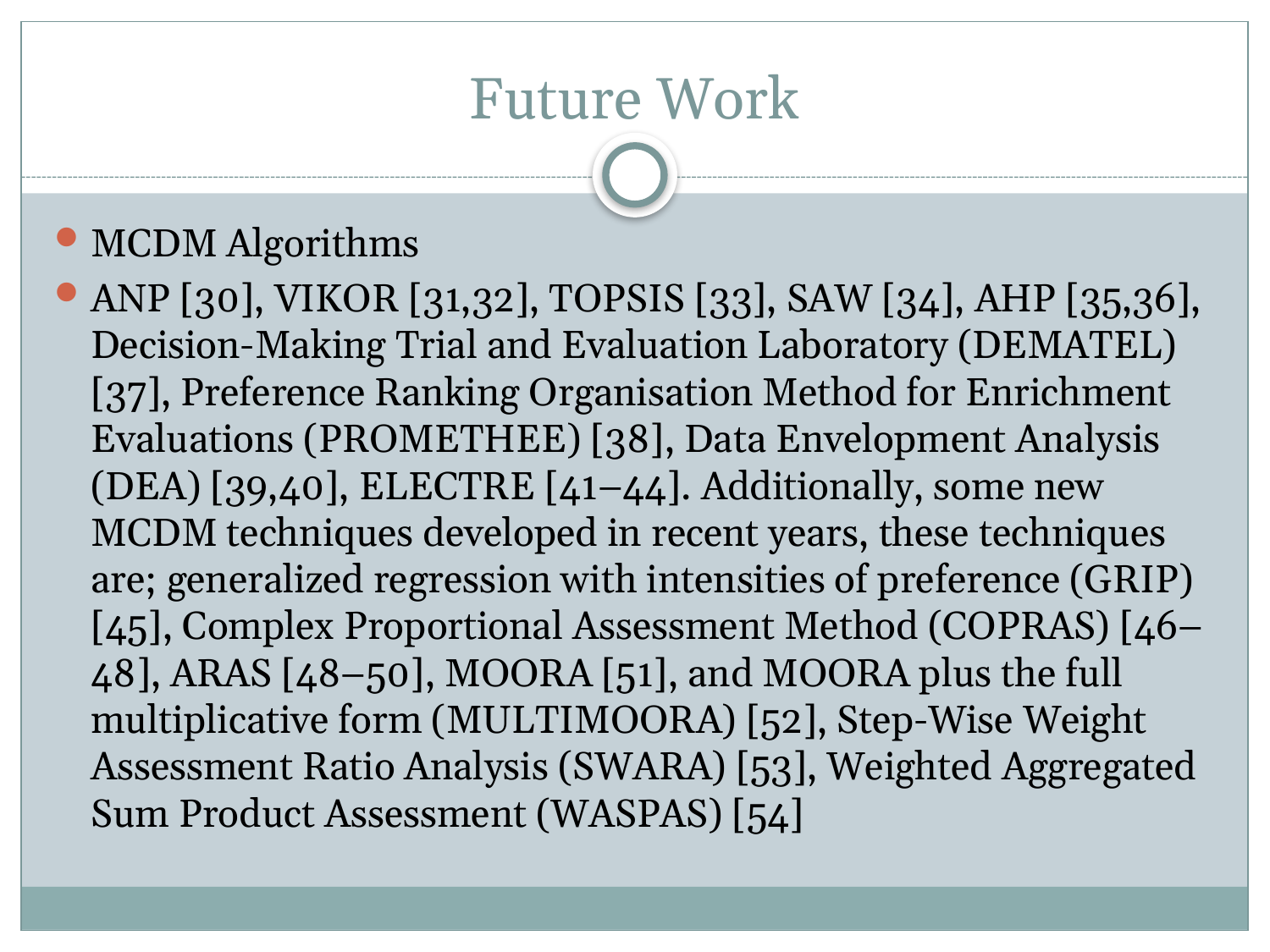

# Future Work
MCDM Algorithms
ANP [30], VIKOR [31,32], TOPSIS [33], SAW [34], AHP [35,36], Decision-Making Trial and Evaluation Laboratory (DEMATEL) [37], Preference Ranking Organisation Method for Enrichment Evaluations (PROMETHEE) [38], Data Envelopment Analysis (DEA) [39,40], ELECTRE [41–44]. Additionally, some new MCDM techniques developed in recent years, these techniques are; generalized regression with intensities of preference (GRIP) [45], Complex Proportional Assessment Method (COPRAS) [46–48], ARAS [48–50], MOORA [51], and MOORA plus the full multiplicative form (MULTIMOORA) [52], Step-Wise Weight Assessment Ratio Analysis (SWARA) [53], Weighted Aggregated Sum Product Assessment (WASPAS) [54]